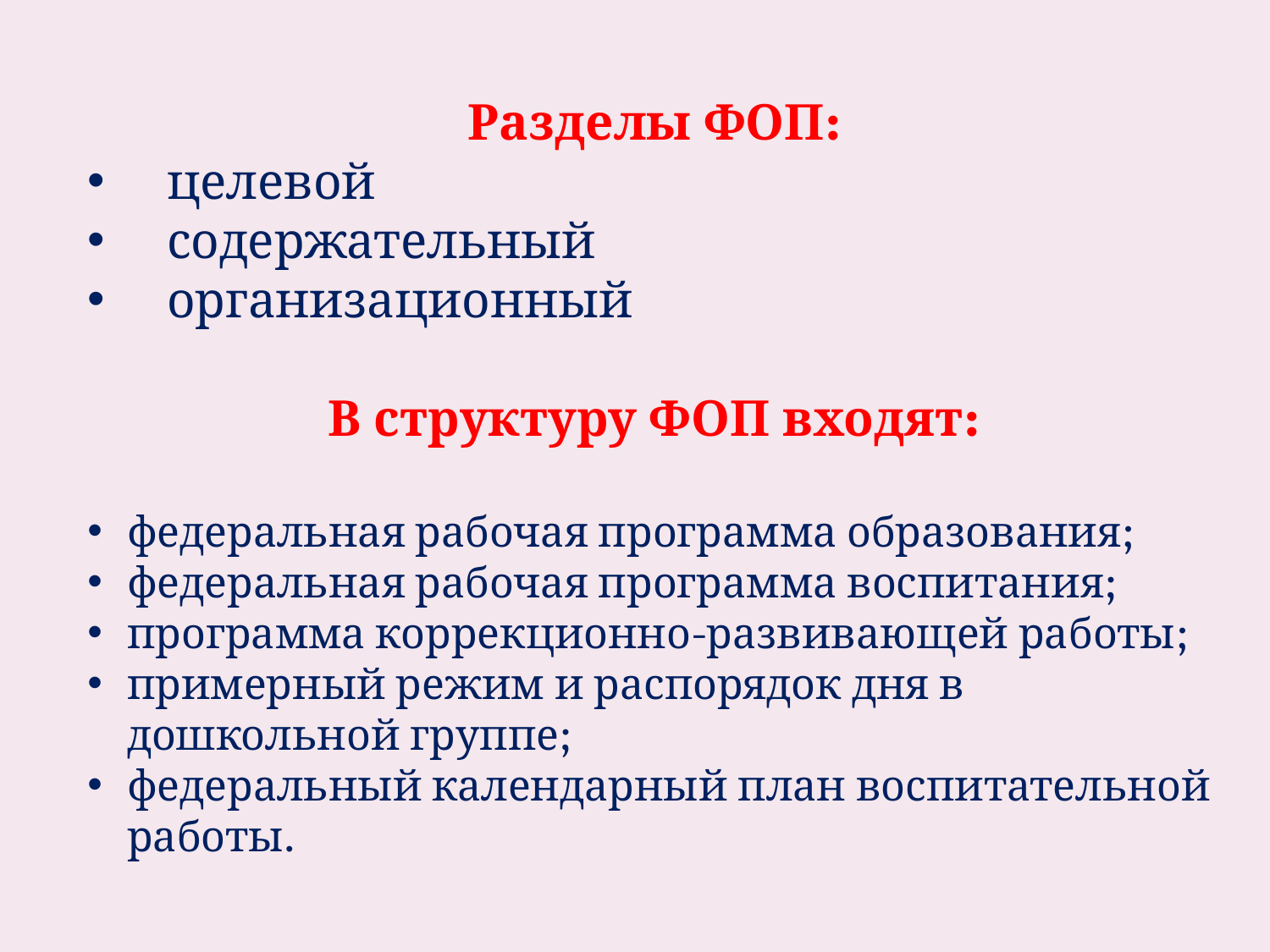

Разделы ФОП:
целевой
содержательный‎
организационный

В структуру ФОП входят:

федеральная рабочая программа образования;
федеральная рабочая программа воспитания;
программа коррекционно-развивающей работы;
примерный режим и распорядок дня в дошкольной группе;
федеральный календарный план воспитательной работы.